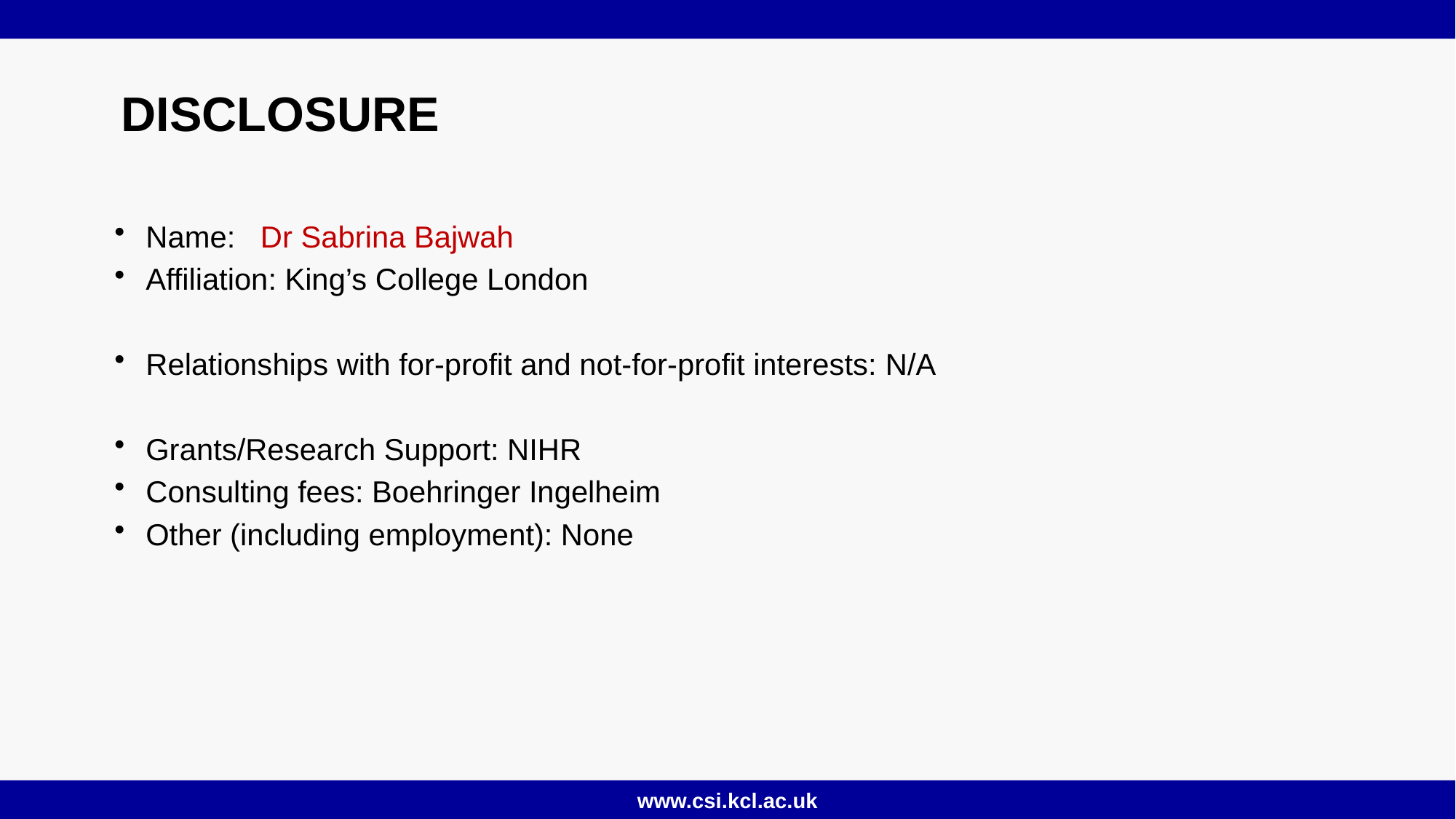

# DISCLOSURE​
​
Name:   Dr Sabrina Bajwah
Affiliation: King’s College London

Relationships with for-profit and not-for-profit interests: ​N/A
​
Grants/Research Support: NIHR
Consulting fees: Boehringer Ingelheim
Other (including employment): None